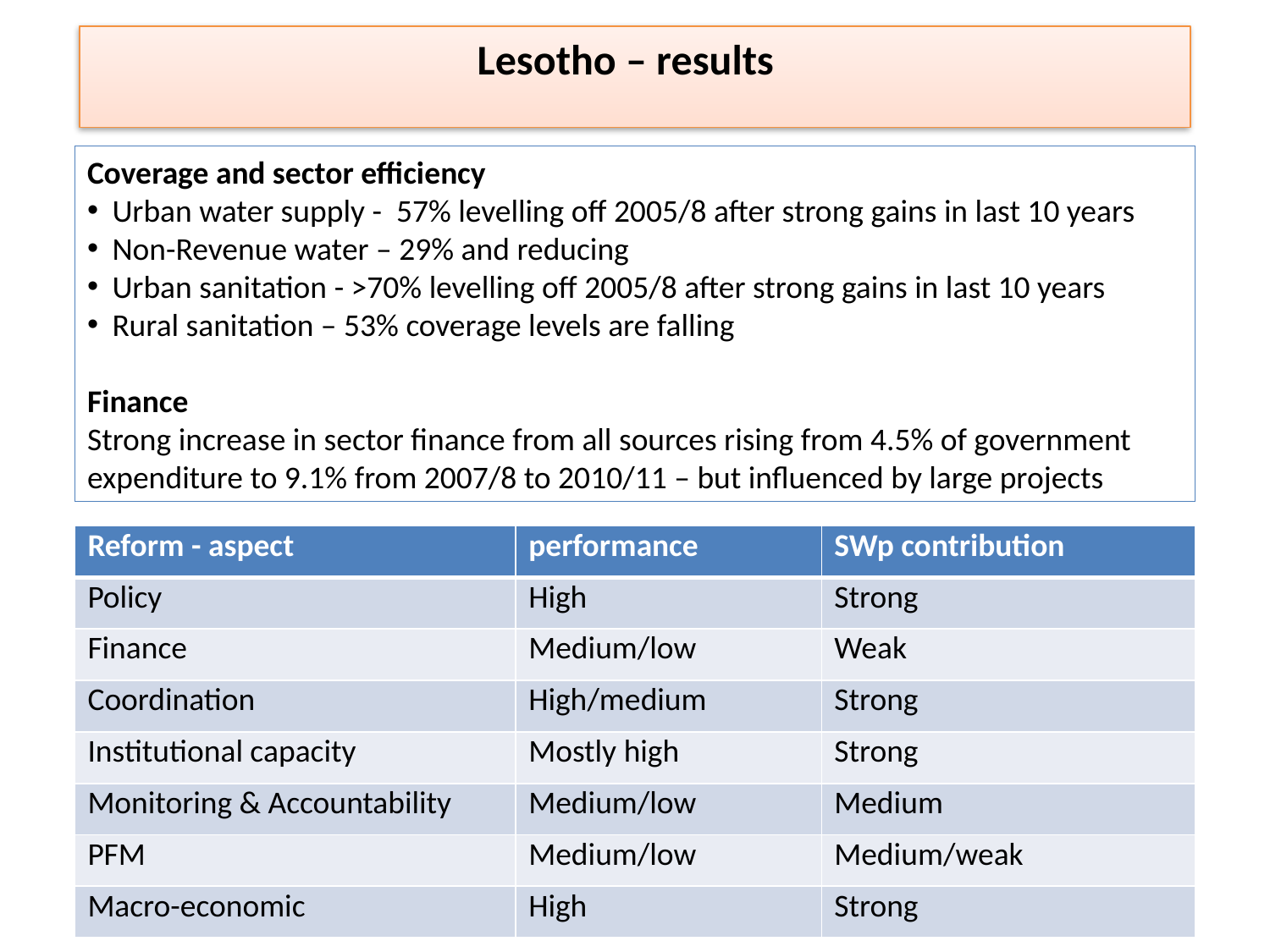

Lesotho – results

Coverage and sector efficiency
Urban water supply -  57% levelling off 2005/8 after strong gains in last 10 years
Non-Revenue water – 29% and reducing
Urban sanitation - >70% levelling off 2005/8 after strong gains in last 10 years
Rural sanitation – 53% coverage levels are falling

Finance
Strong increase in sector finance from all sources rising from 4.5% of government expenditure to 9.1% from 2007/8 to 2010/11 – but influenced by large projects
| Reform - aspect | performance | SWp contribution |
| --- | --- | --- |
| Policy | High | Strong |
| Finance | Medium/low | Weak |
| Coordination | High/medium | Strong |
| Institutional capacity | Mostly high | Strong |
| Monitoring & Accountability | Medium/low | Medium |
| PFM | Medium/low | Medium/weak |
| Macro-economic | High | Strong |
3